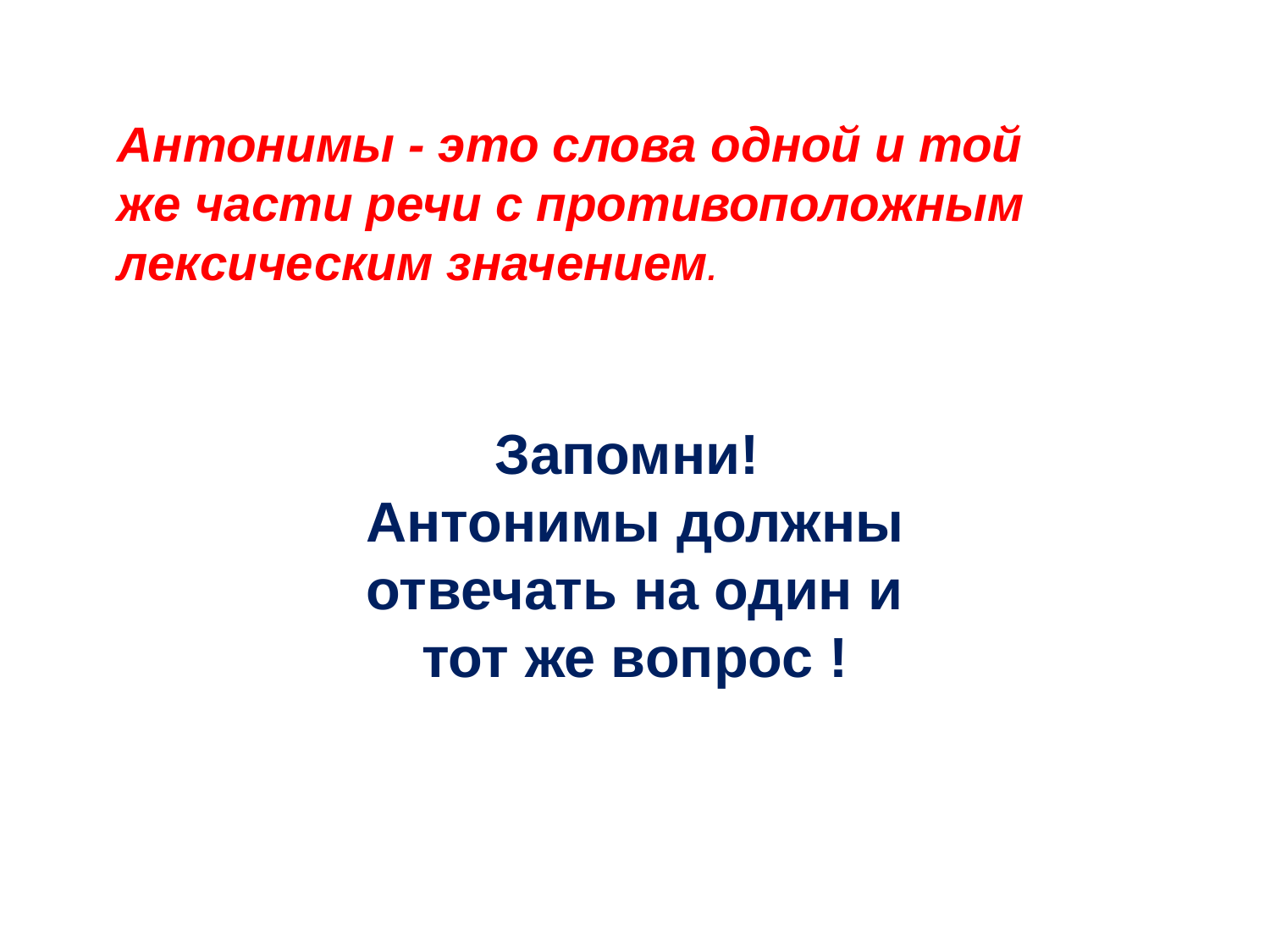

Антонимы - это слова одной и той же части речи с противоположным лексическим значением.
Запомни!
Антонимы должны отвечать на один и тот же вопрос !